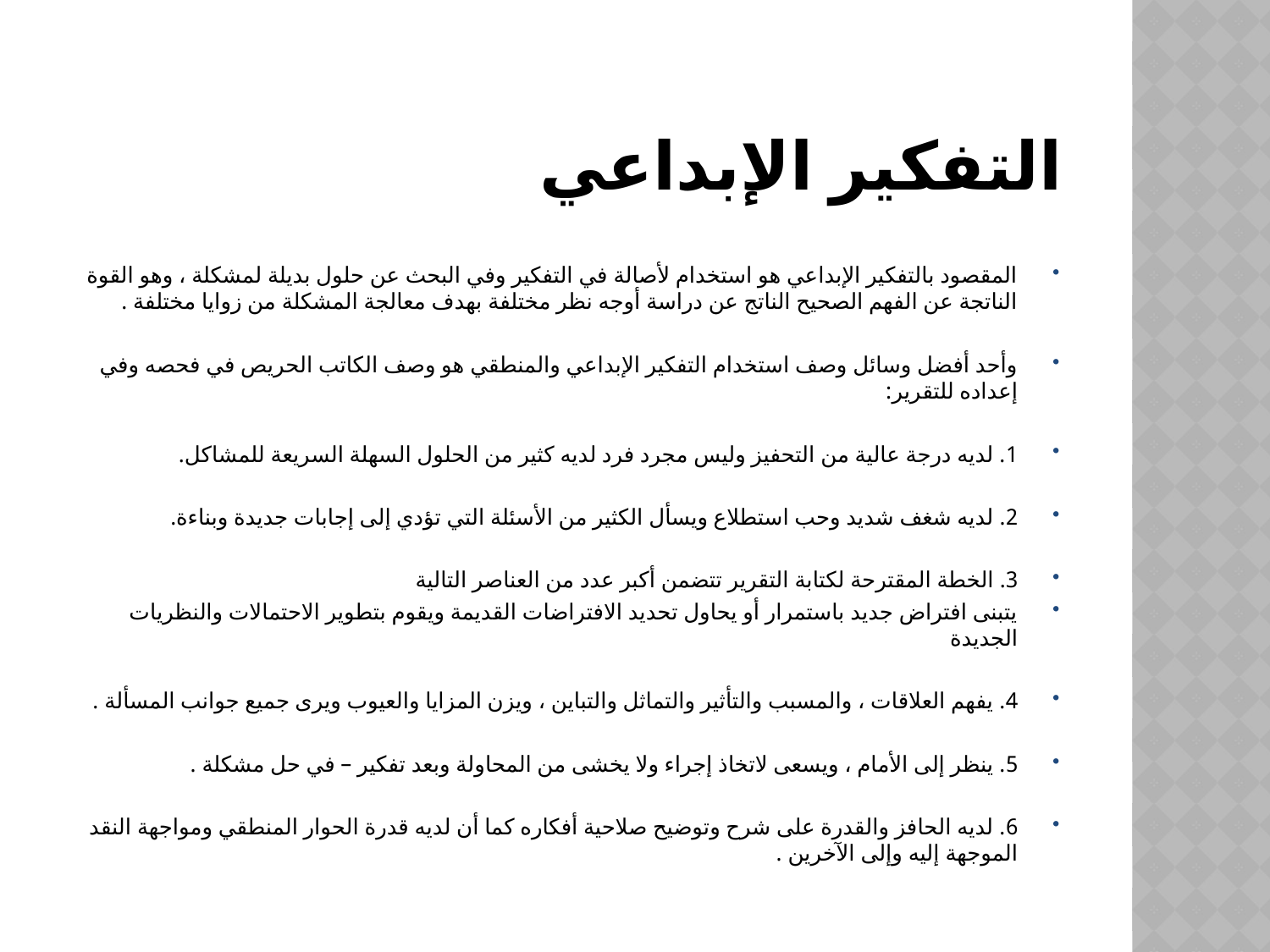

# التفكير الإبداعي

المقصود بالتفكير الإبداعي هو استخدام لأصالة في التفكير وفي البحث عن حلول بديلة لمشكلة ، وهو القوة الناتجة عن الفهم الصحيح الناتج عن دراسة أوجه نظر مختلفة بهدف معالجة المشكلة من زوايا مختلفة .

وأحد أفضل وسائل وصف استخدام التفكير الإبداعي والمنطقي هو وصف الكاتب الحريص في فحصه وفي إعداده للتقرير:

1. لديه درجة عالية من التحفيز وليس مجرد فرد لديه كثير من الحلول السهلة السريعة للمشاكل.

2. لديه شغف شديد وحب استطلاع ويسأل الكثير من الأسئلة التي تؤدي إلى إجابات جديدة وبناءة.

3. الخطة المقترحة لكتابة التقرير تتضمن أكبر عدد من العناصر التالية
يتبنى افتراض جديد باستمرار أو يحاول تحديد الافتراضات القديمة ويقوم بتطوير الاحتمالات والنظريات الجديدة

4. يفهم العلاقات ، والمسبب والتأثير والتماثل والتباين ، ويزن المزايا والعيوب ويرى جميع جوانب المسألة .

5. ينظر إلى الأمام ، ويسعى لاتخاذ إجراء ولا يخشى من المحاولة وبعد تفكير – في حل مشكلة .

6. لديه الحافز والقدرة على شرح وتوضيح صلاحية أفكاره كما أن لديه قدرة الحوار المنطقي ومواجهة النقد الموجهة إليه وإلى الآخرين .